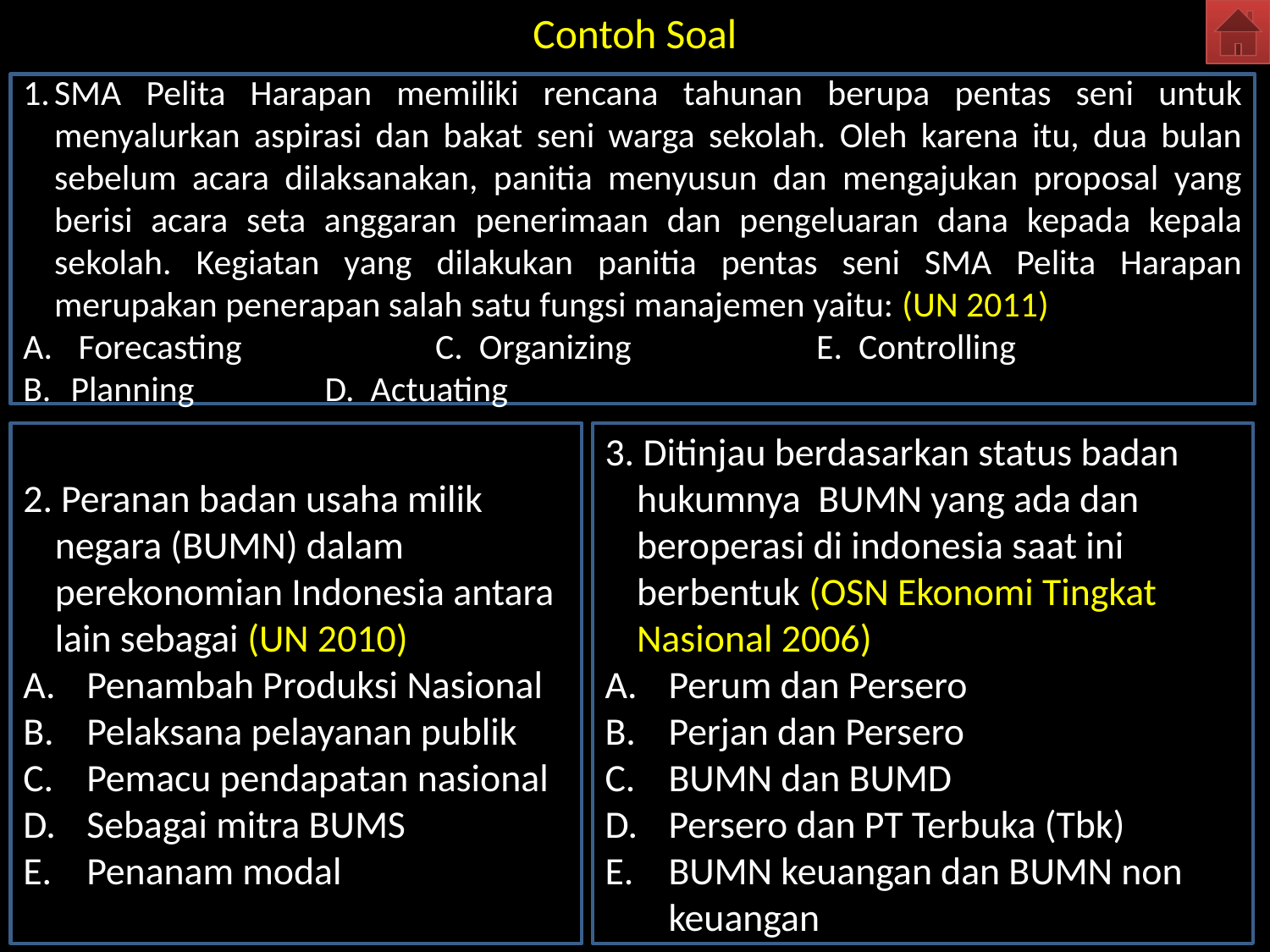

# Contoh Soal

SMA Pelita Harapan memiliki rencana tahunan berupa pentas seni untuk menyalurkan aspirasi dan bakat seni warga sekolah. Oleh karena itu, dua bulan sebelum acara dilaksanakan, panitia menyusun dan mengajukan proposal yang berisi acara seta anggaran penerimaan dan pengeluaran dana kepada kepala sekolah. Kegiatan yang dilakukan panitia pentas seni SMA Pelita Harapan merupakan penerapan salah satu fungsi manajemen yaitu: (UN 2011)
   Forecasting		C.  Organizing		E.  Controlling
Planning		D.  Actuating
2. Peranan badan usaha milik negara (BUMN) dalam perekonomian Indonesia antara lain sebagai (UN 2010)
Penambah Produksi Nasional
Pelaksana pelayanan publik
Pemacu pendapatan nasional
Sebagai mitra BUMS
Penanam modal
3. Ditinjau berdasarkan status badan hukumnya  BUMN yang ada dan beroperasi di indonesia saat ini berbentuk (OSN Ekonomi Tingkat Nasional 2006)
Perum dan Persero
Perjan dan Persero
BUMN dan BUMD
Persero dan PT Terbuka (Tbk)
BUMN keuangan dan BUMN non keuangan